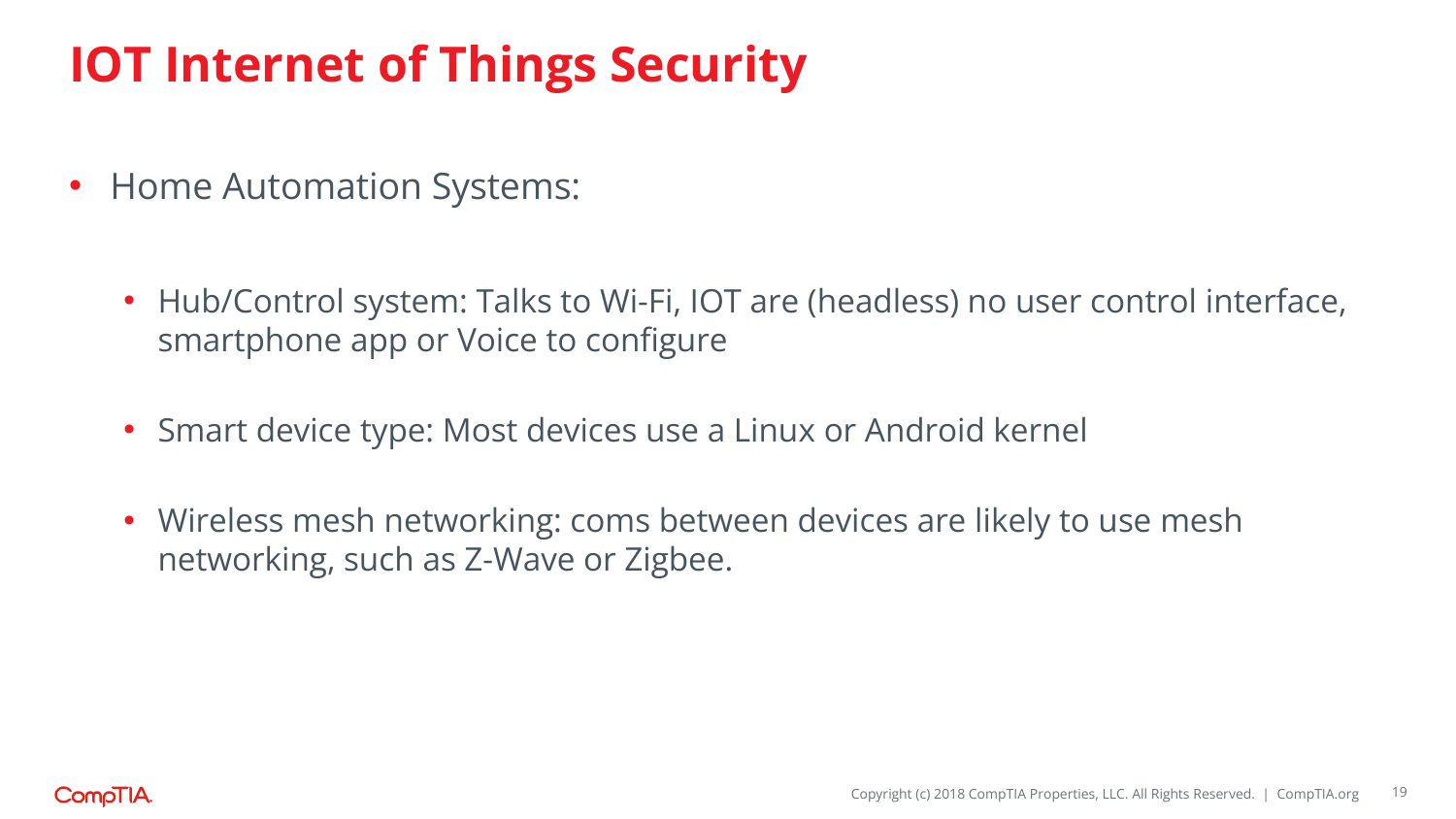

# IOT Internet of Things Security
Home Automation Systems:

Hub/Control system: Talks to Wi-Fi, IOT are (headless) no user control interface, smartphone app or Voice to configure

Smart device type: Most devices use a Linux or Android kernel

Wireless mesh networking: coms between devices are likely to use mesh networking, such as Z-Wave or Zigbee.

19